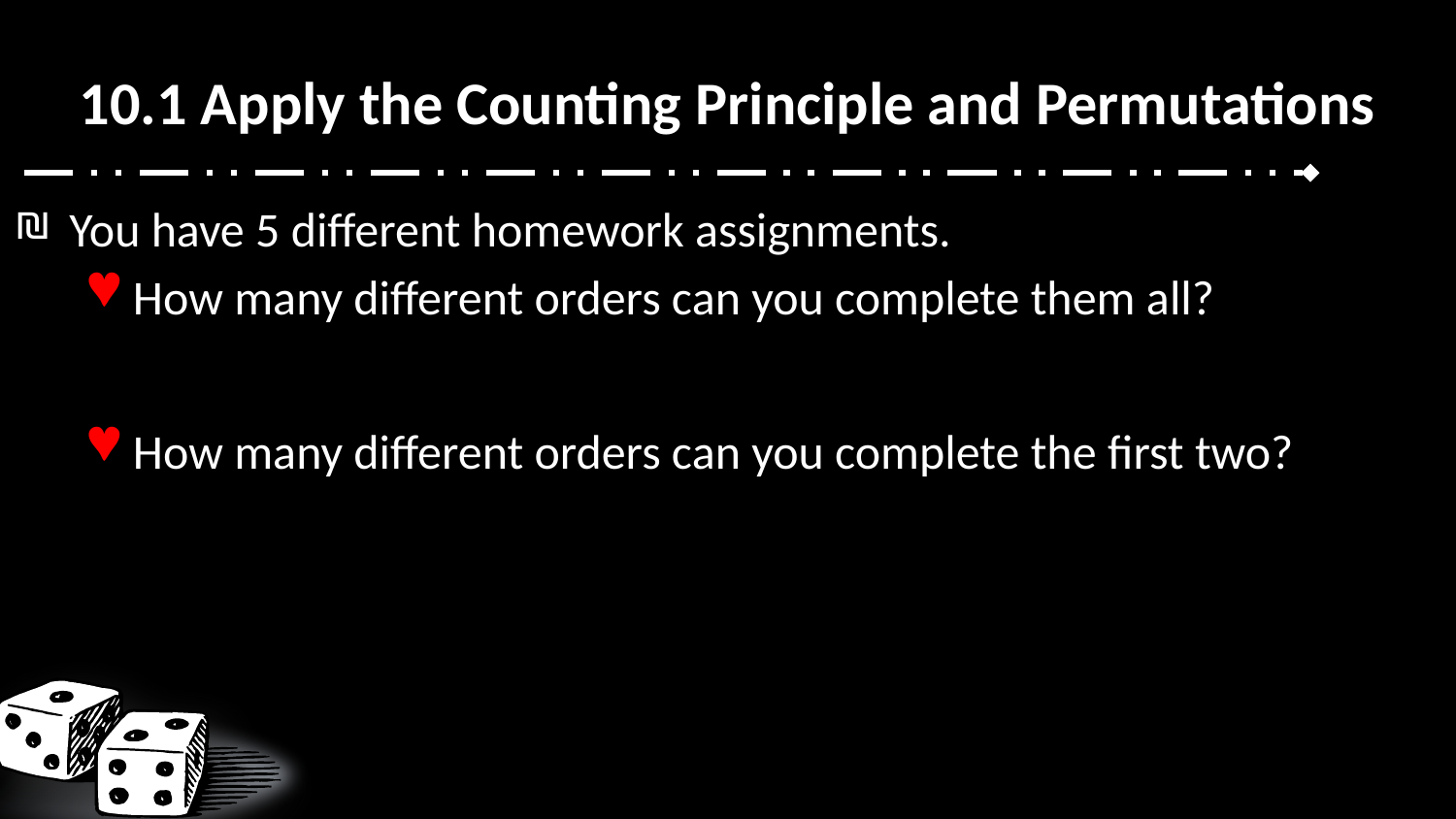

# 10.1 Apply the Counting Principle and Permutations
You have 5 different homework assignments.
How many different orders can you complete them all?

How many different orders can you complete the first two?